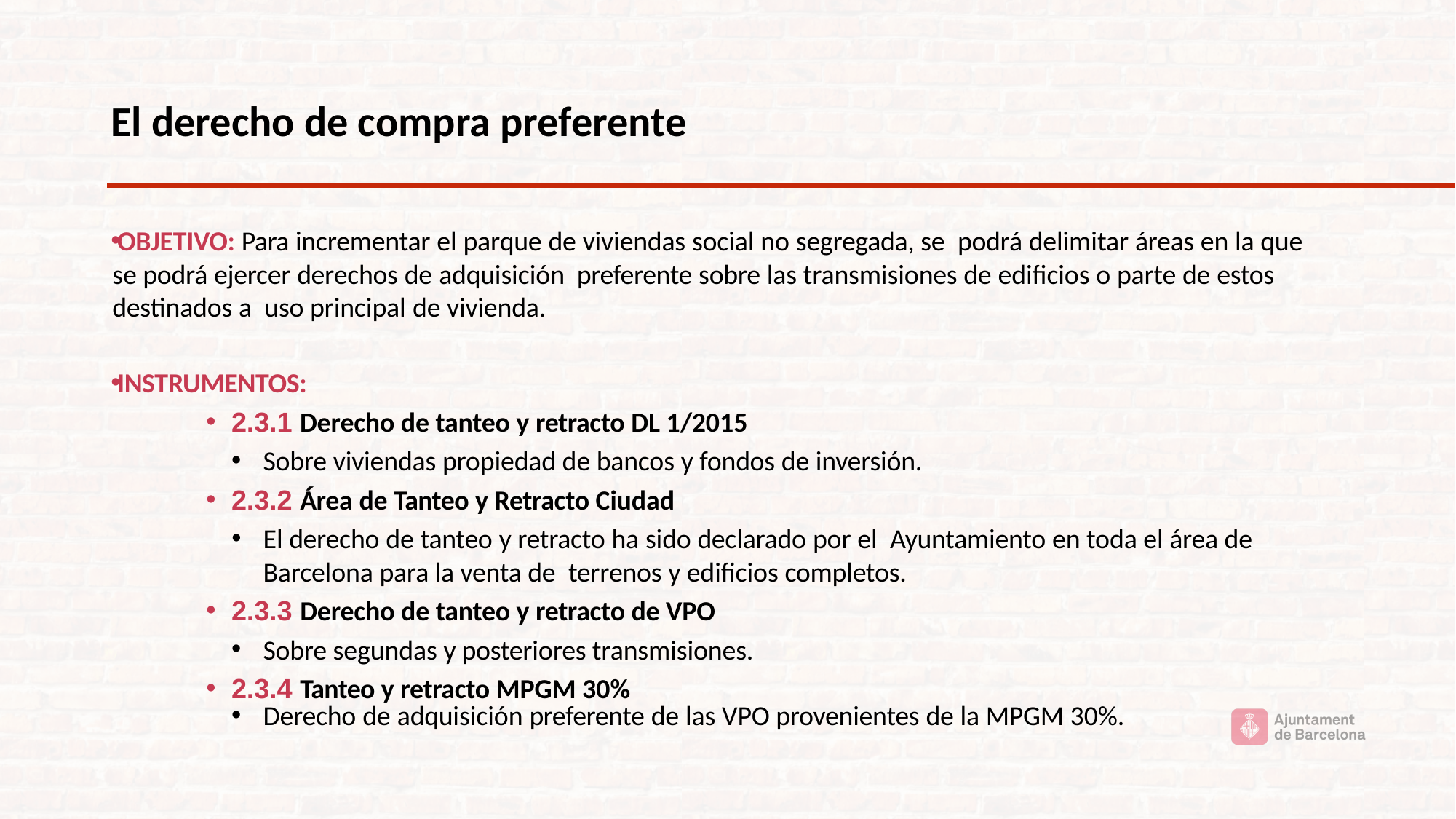

# El derecho de compra preferente
OBJETIVO: Para incrementar el parque de viviendas social no segregada, se  podrá delimitar áreas en la que se podrá ejercer derechos de adquisición  preferente sobre las transmisiones de edificios o parte de estos destinados a  uso principal de vivienda.

INSTRUMENTOS:
2.3.1 Derecho de tanteo y retracto DL 1/2015
Sobre viviendas propiedad de bancos y fondos de inversión.
2.3.2 Área de Tanteo y Retracto Ciudad
El derecho de tanteo y retracto ha sido declarado por el  Ayuntamiento en toda el área de Barcelona para la venta de  terrenos y edificios completos.
2.3.3 Derecho de tanteo y retracto de VPO
Sobre segundas y posteriores transmisiones.
2.3.4 Tanteo y retracto MPGM 30%
Derecho de adquisición preferente de las VPO provenientes de la MPGM 30%.